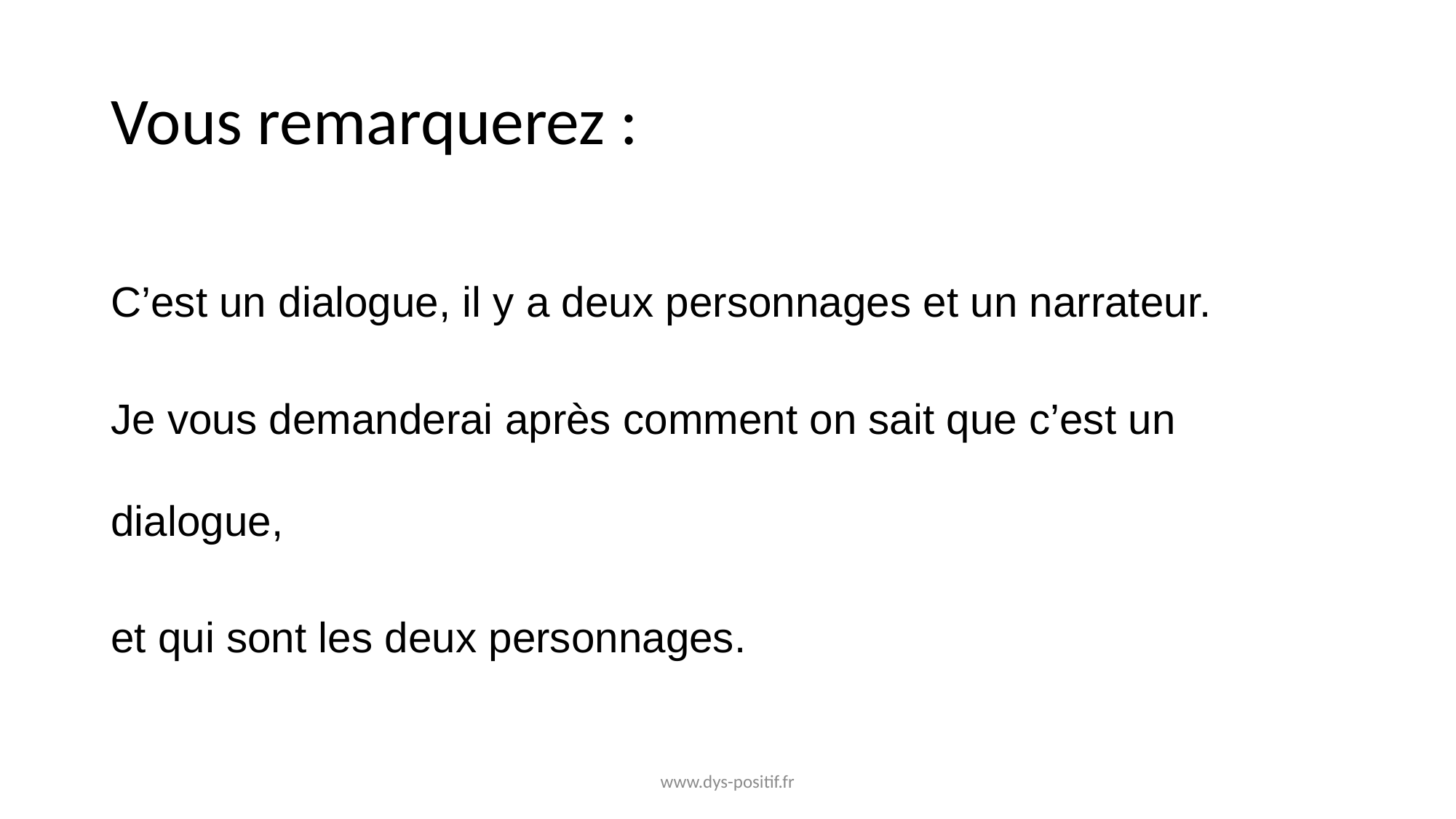

# Vous remarquerez :
C’est un dialogue, il y a deux personnages et un narrateur.
Je vous demanderai après comment on sait que c’est un dialogue,
et qui sont les deux personnages.

www.dys-positif.fr